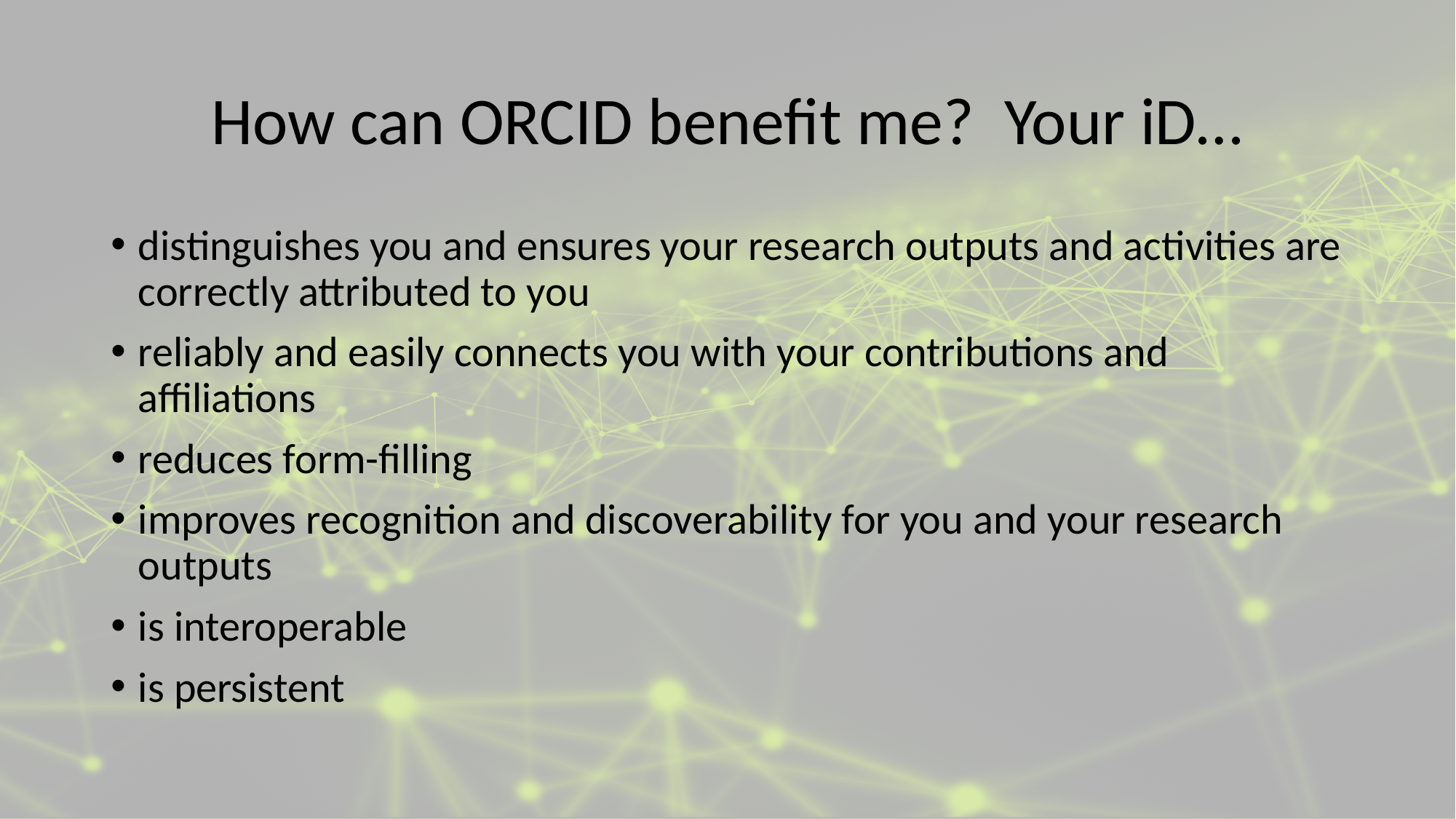

# How can ORCID benefit me?  Your iD…
distinguishes you and ensures your research outputs and activities are correctly attributed to you
reliably and easily connects you with your contributions and affiliations
reduces form-filling
improves recognition and discoverability for you and your research outputs
is interoperable
is persistent